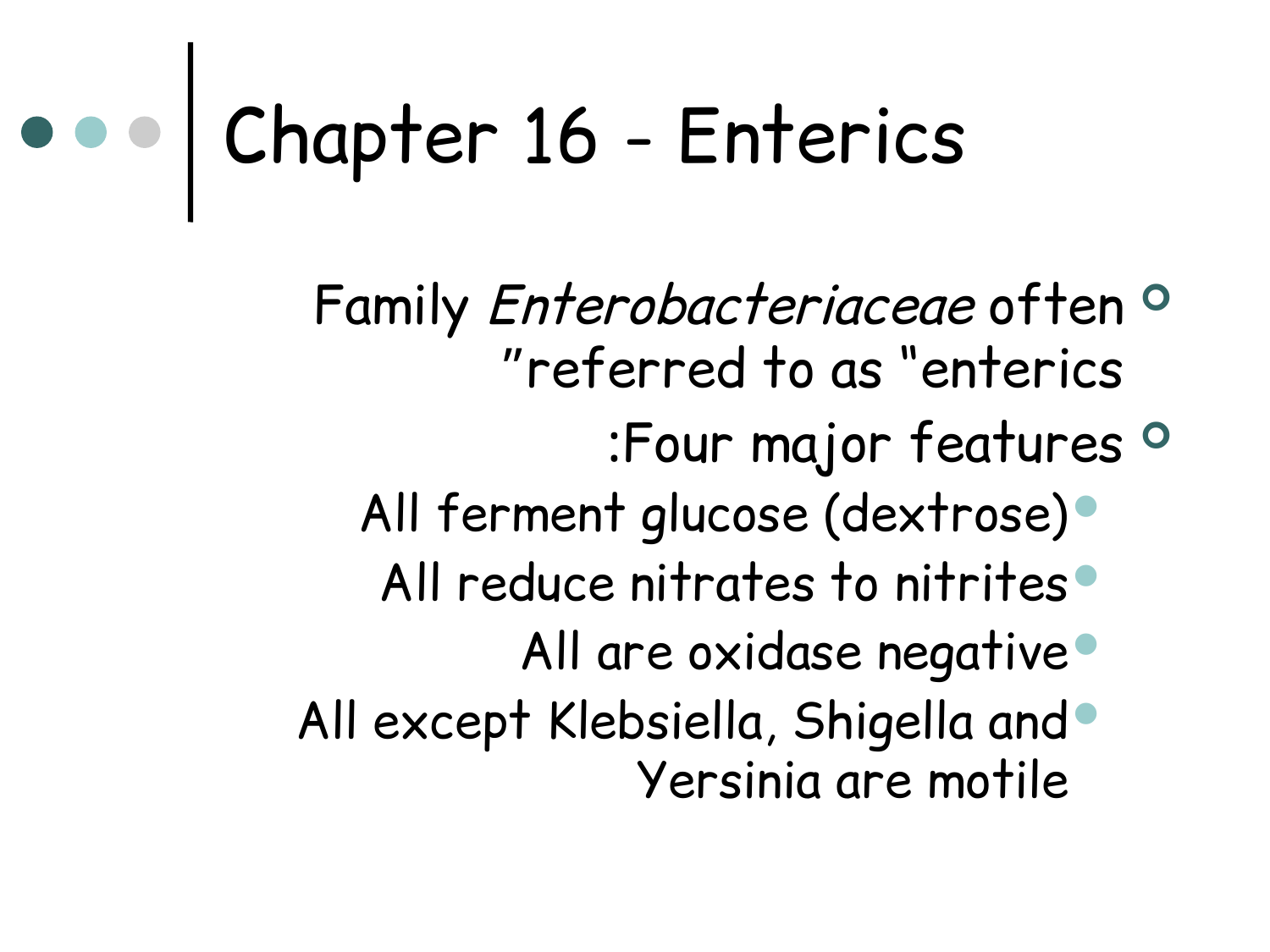

# Chapter 16 - Enterics
Family Enterobacteriaceae often referred to as “enterics”
Four major features:
All ferment glucose (dextrose)
All reduce nitrates to nitrites
All are oxidase negative
All except Klebsiella, Shigella and Yersinia are motile